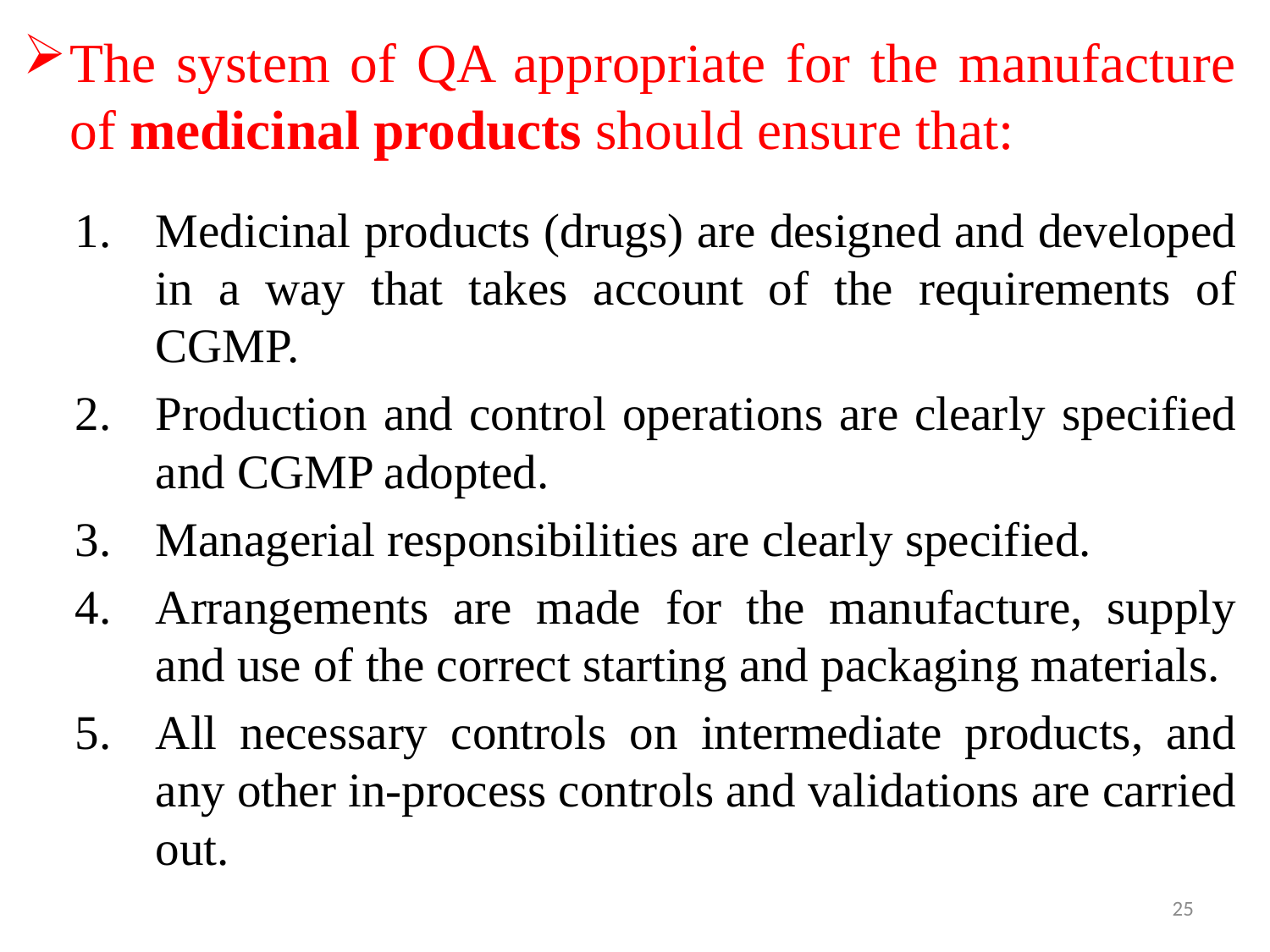

The system of QA appropriate for the manufacture of medicinal products should ensure that:

Medicinal products (drugs) are designed and developed in a way that takes account of the requirements of CGMP.
Production and control operations are clearly specified and CGMP adopted.
Managerial responsibilities are clearly specified.
Arrangements are made for the manufacture, supply and use of the correct starting and packaging materials.
All necessary controls on intermediate products, and any other in-process controls and validations are carried out.
25